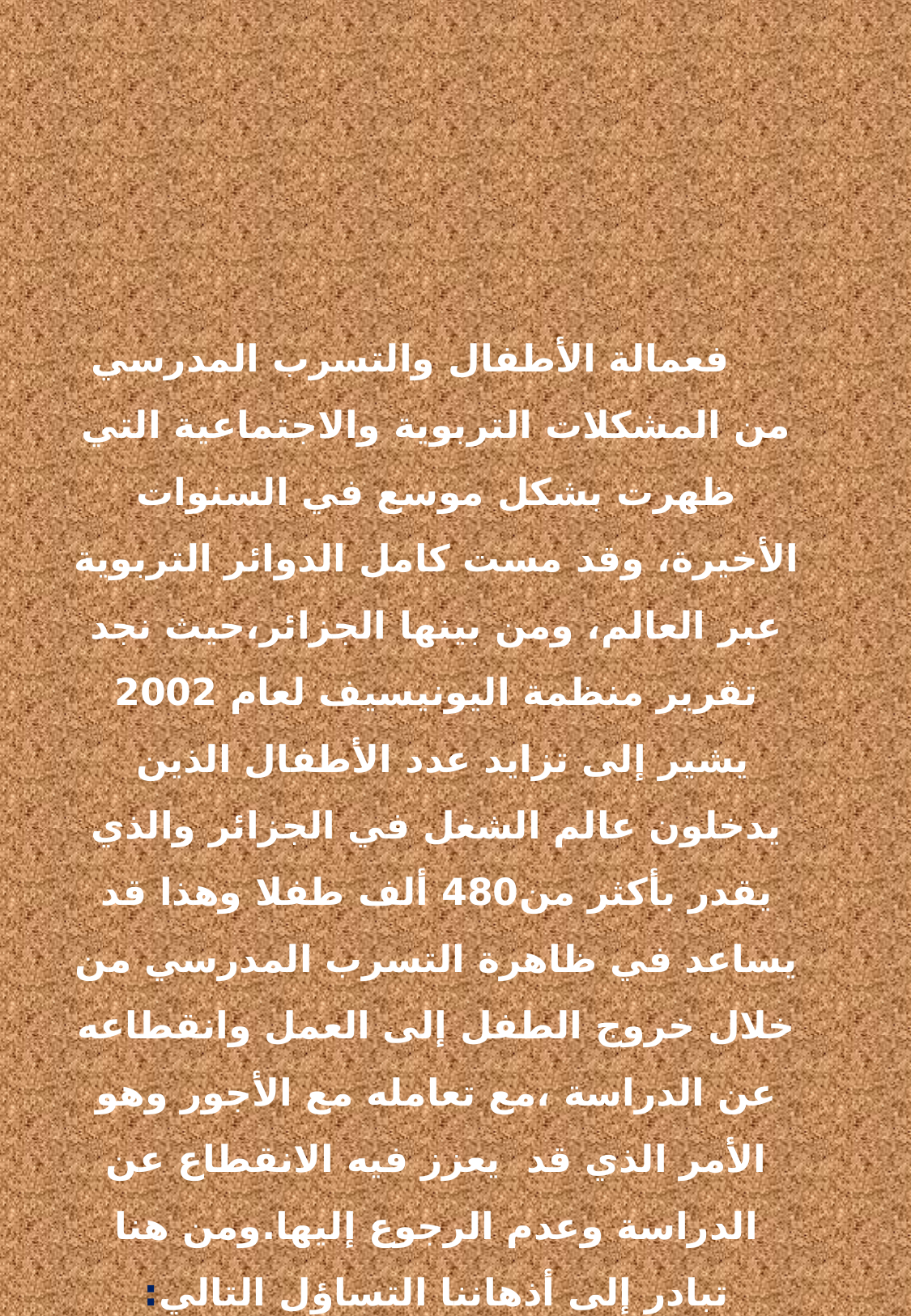

فعمالة الأطفال والتسرب المدرسي من المشكلات التربوية والاجتماعية التي ظهرت بشكل موسع في السنوات الأخيرة، وقد مست كامل الدوائر التربوية عبر العالم، ومن بينها الجزائر،حيث نجد تقرير منظمة اليونيسيف لعام 2002 يشير إلى تزايد عدد الأطفال الذين  يدخلون عالم الشغل في الجزائر والذي يقدر بأكثر من480 ألف طفلا وهذا قد يساعد في ظاهرة التسرب المدرسي من خلال خروج الطفل إلى العمل وانقطاعه عن الدراسة ،مع تعامله مع الأجور وهو الأمر الذي قد  يعزز فيه الانقطاع عن الدراسة وعدم الرجوع إليها.ومن هنا تبادر إلى أذهاننا التساؤل التالي: